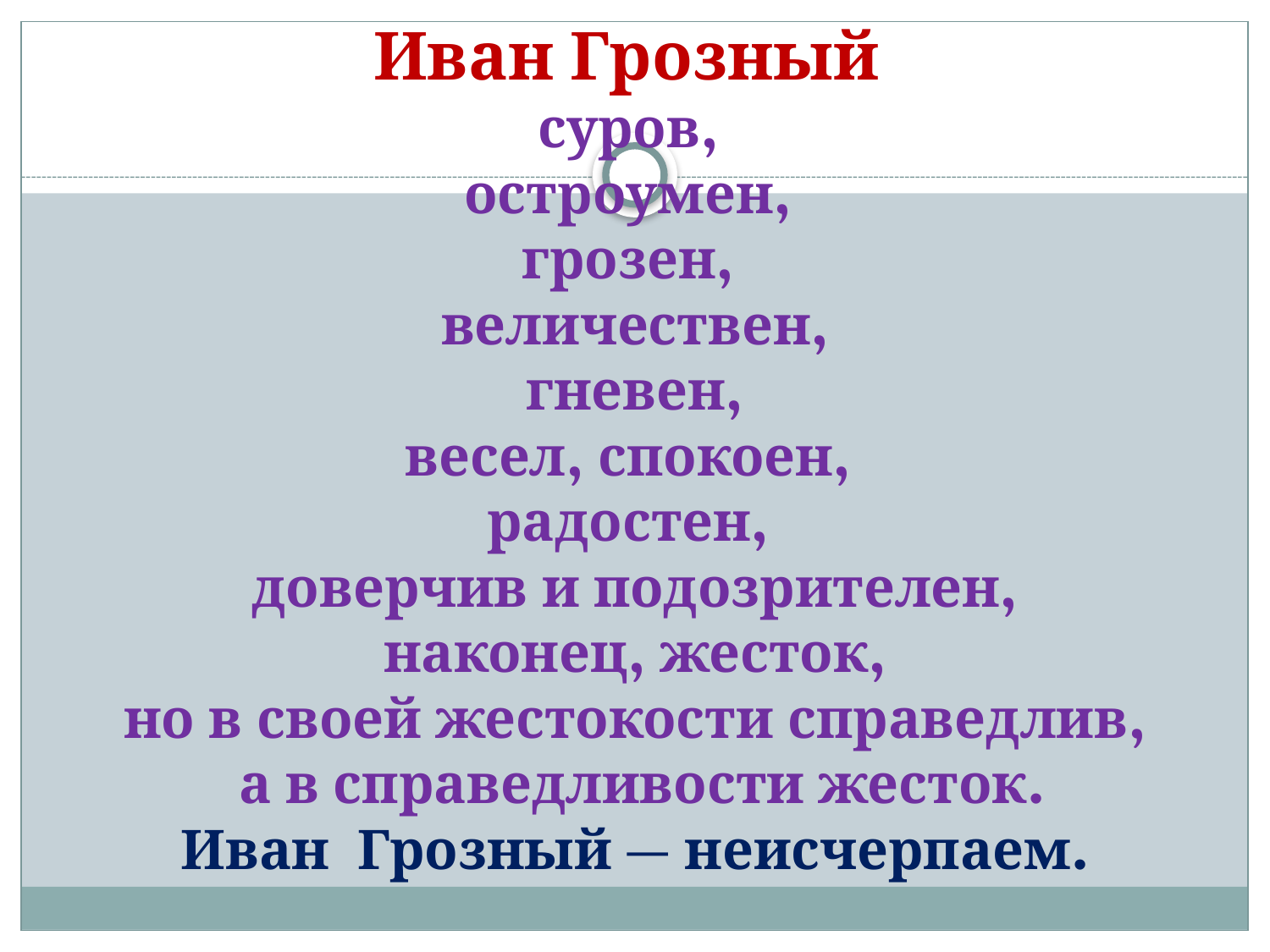

# Иван Грозный суров, остроумен, грозен, величествен, гневен, весел, спокоен, радостен, доверчив и подозрителен, наконец, жесток, но в своей жестокости справедлив, а в справедливости жесток. Иван  Грозный — неисчерпаем.